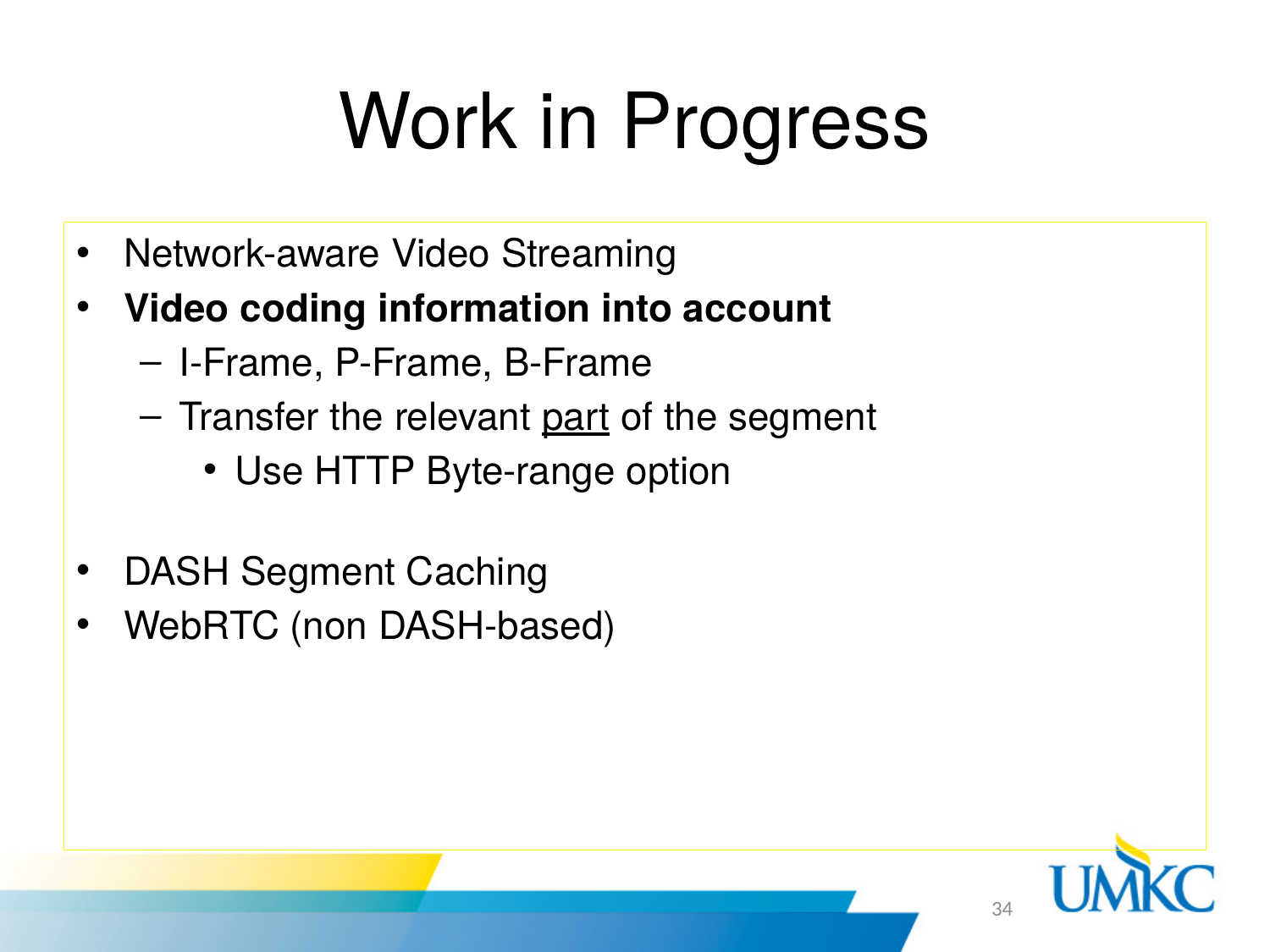

# Work in Progress
Network-aware Video Streaming
Video coding information into account
I-Frame, P-Frame, B-Frame
Transfer the relevant part of the segment
Use HTTP Byte-range option

DASH Segment Caching
WebRTC (non DASH-based)

34